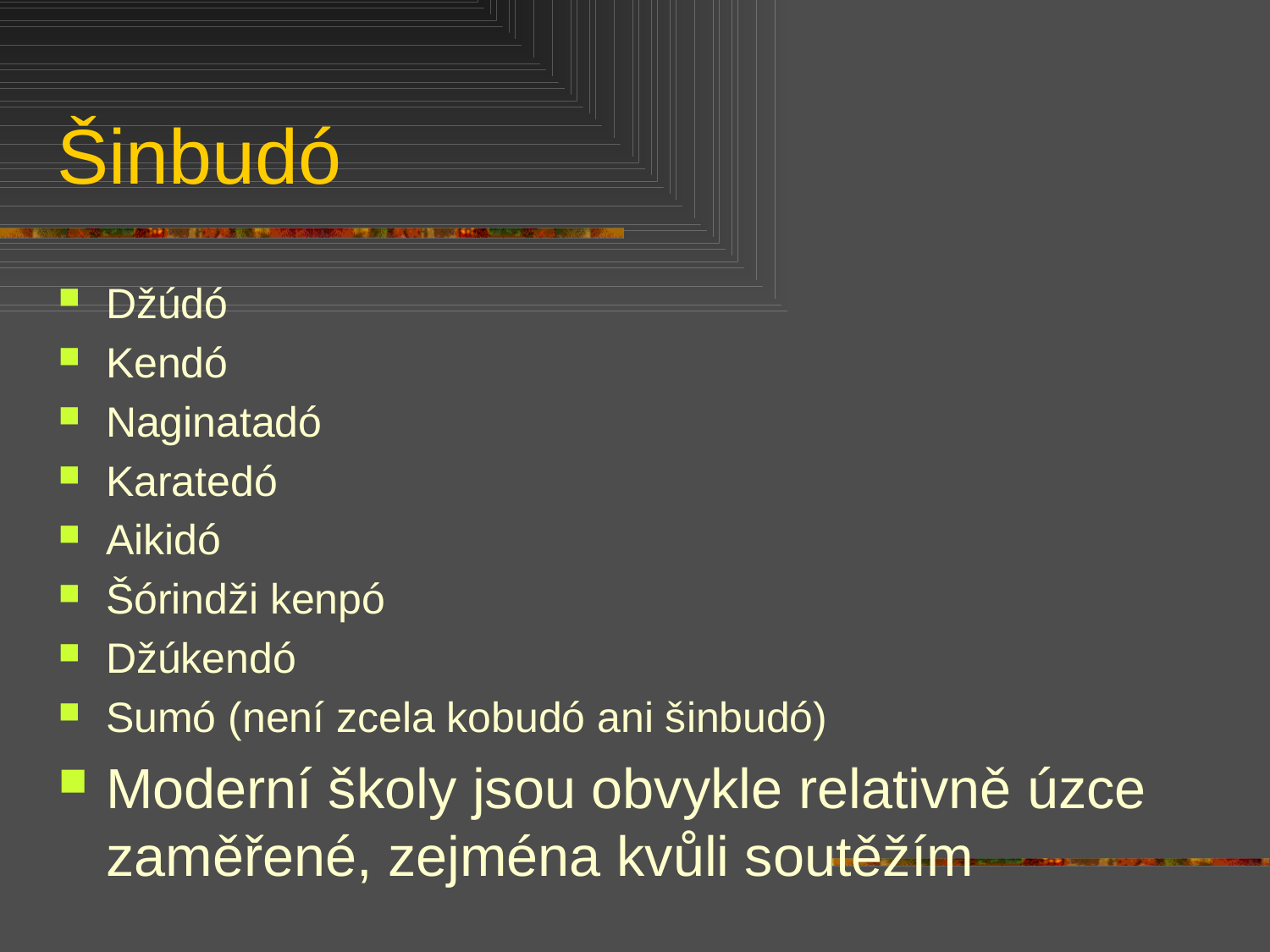

# Šinbudó
Džúdó
Kendó
Naginatadó
Karatedó
Aikidó
Šórindži kenpó
Džúkendó
Sumó (není zcela kobudó ani šinbudó)
Moderní školy jsou obvykle relativně úzce zaměřené, zejména kvůli soutěžím